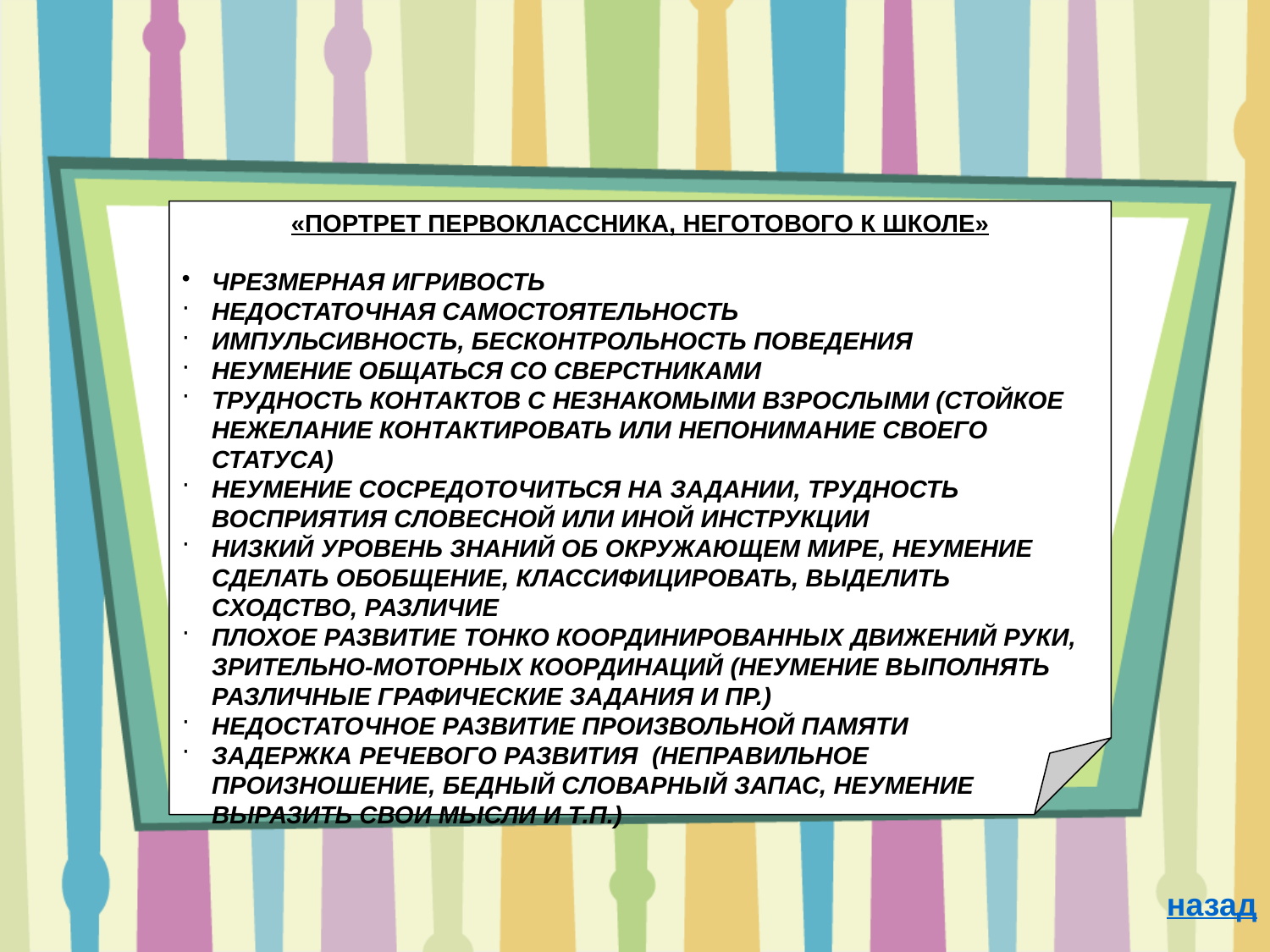

«ПОРТРЕТ ПЕРВОКЛАССНИКА, НЕГОТОВОГО К ШКОЛЕ»

ЧРЕЗМЕРНАЯ ИГРИВОСТЬ
НЕДОСТАТОЧНАЯ САМОСТОЯТЕЛЬНОСТЬ
ИМПУЛЬСИВНОСТЬ, БЕСКОНТРОЛЬНОСТЬ ПОВЕДЕНИЯ
НЕУМЕНИЕ ОБЩАТЬСЯ СО СВЕРСТНИКАМИ
ТРУДНОСТЬ КОНТАКТОВ С НЕЗНАКОМЫМИ ВЗРОСЛЫМИ (СТОЙКОЕ НЕЖЕЛАНИЕ КОНТАКТИРОВАТЬ ИЛИ НЕПОНИМАНИЕ СВОЕГО СТАТУСА)
НЕУМЕНИЕ СОСРЕДОТОЧИТЬСЯ НА ЗАДАНИИ, ТРУДНОСТЬ ВОСПРИЯТИЯ СЛОВЕСНОЙ ИЛИ ИНОЙ ИНСТРУКЦИИ
НИЗКИЙ УРОВЕНЬ ЗНАНИЙ ОБ ОКРУЖАЮЩЕМ МИРЕ, НЕУМЕНИЕ СДЕЛАТЬ ОБОБЩЕНИЕ, КЛАССИФИЦИРОВАТЬ, ВЫДЕЛИТЬ СХОДСТВО, РАЗЛИЧИЕ
ПЛОХОЕ РАЗВИТИЕ ТОНКО КООРДИНИРОВАННЫХ ДВИЖЕНИЙ РУКИ, ЗРИТЕЛЬНО-МОТОРНЫХ КООРДИНАЦИЙ (НЕУМЕНИЕ ВЫПОЛНЯТЬ РАЗЛИЧНЫЕ ГРАФИЧЕСКИЕ ЗАДАНИЯ И ПР.)
НЕДОСТАТОЧНОЕ РАЗВИТИЕ ПРОИЗВОЛЬНОЙ ПАМЯТИ
ЗАДЕРЖКА РЕЧЕВОГО РАЗВИТИЯ  (НЕПРАВИЛЬНОЕ ПРОИЗНОШЕНИЕ, БЕДНЫЙ СЛОВАРНЫЙ ЗАПАС, НЕУМЕНИЕ ВЫРАЗИТЬ СВОИ МЫСЛИ И Т.П.)
назад